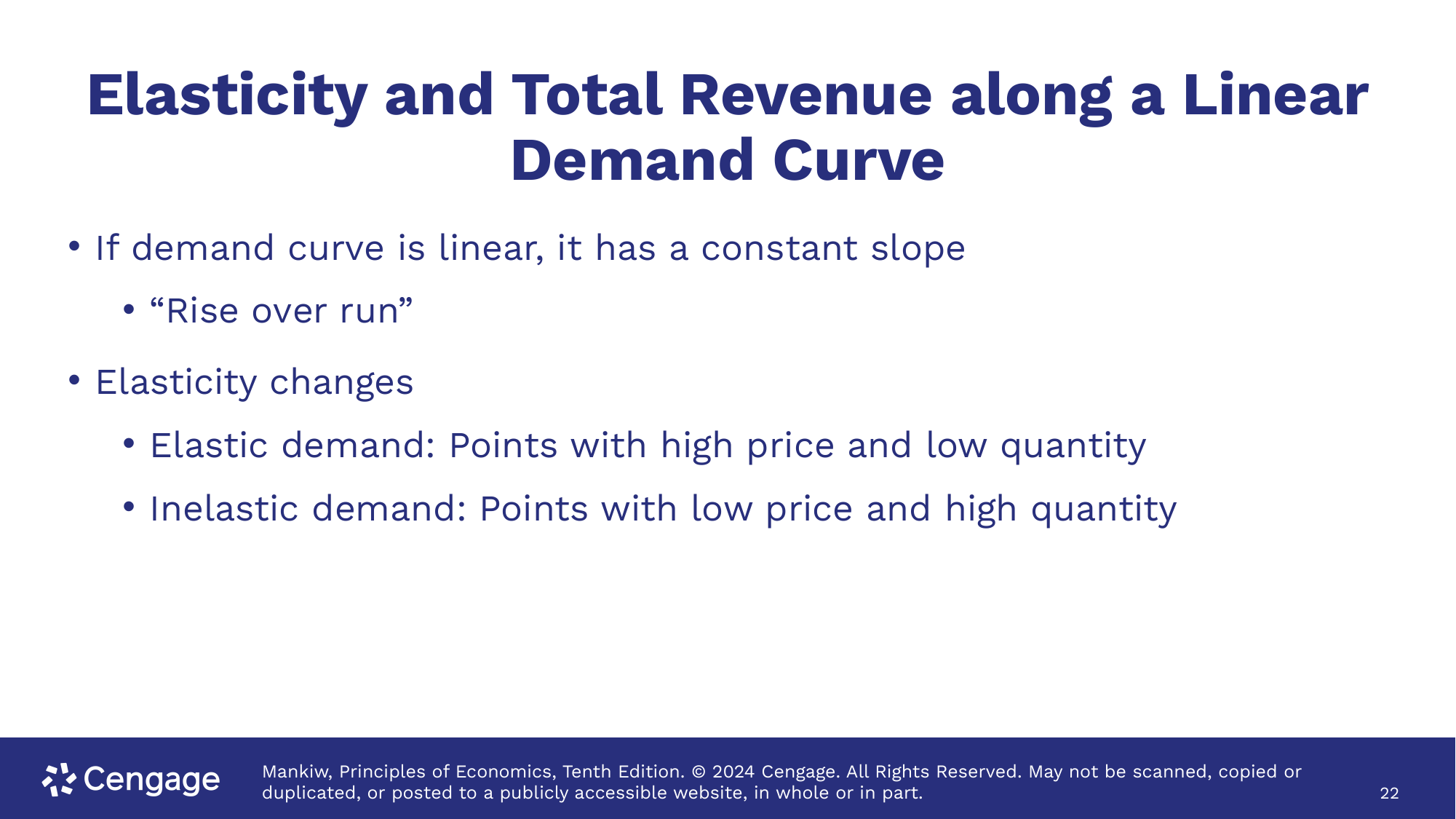

# Elasticity and Total Revenue along a Linear Demand Curve
If demand curve is linear, it has a constant slope
“Rise over run”
Elasticity changes
Elastic demand: Points with high price and low quantity
Inelastic demand: Points with low price and high quantity